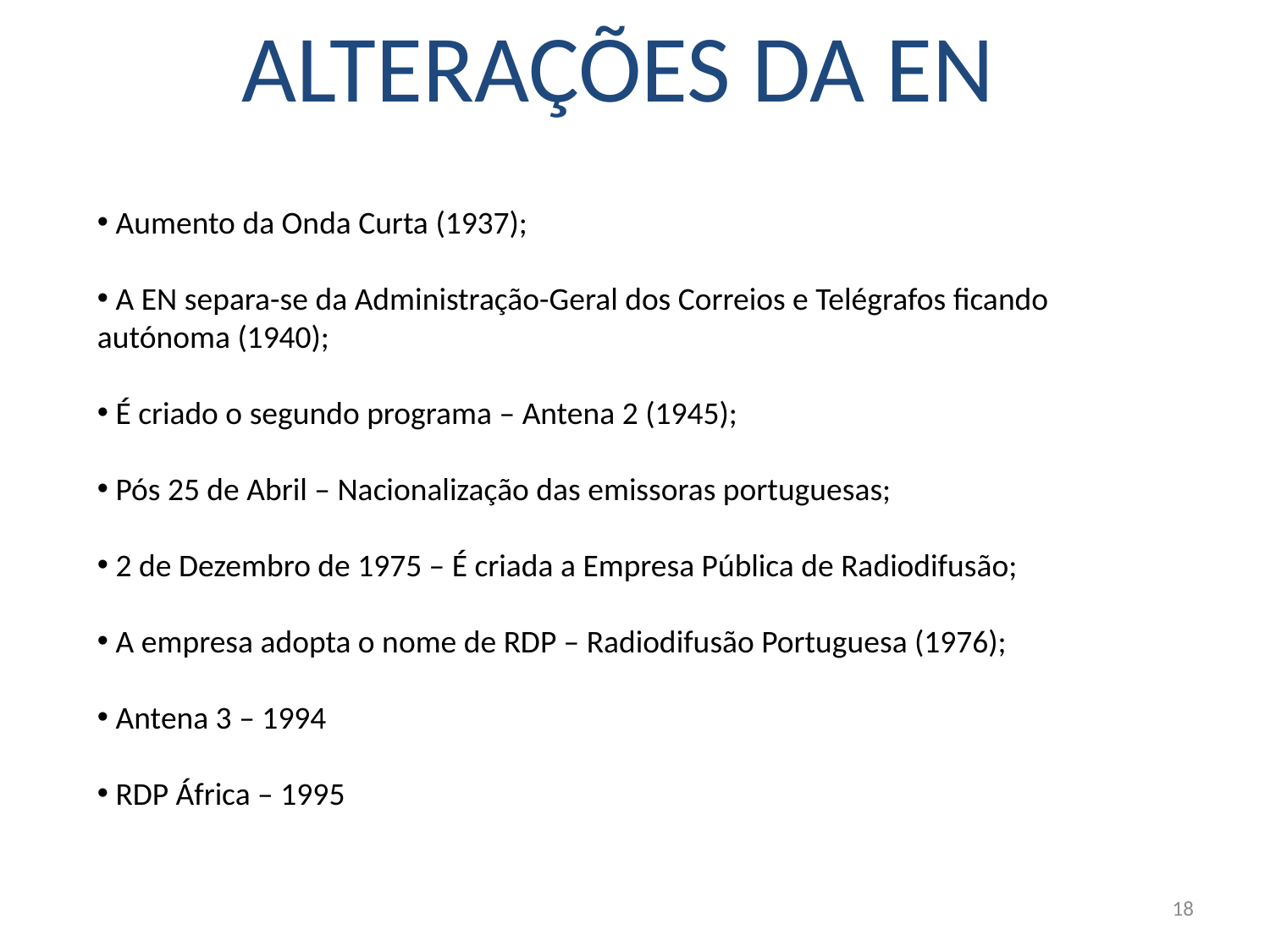

ALTERAÇÕES DA EN
 Aumento da Onda Curta (1937);

 A EN separa-se da Administração-Geral dos Correios e Telégrafos ficando autónoma (1940);

 É criado o segundo programa – Antena 2 (1945);

 Pós 25 de Abril – Nacionalização das emissoras portuguesas;

 2 de Dezembro de 1975 – É criada a Empresa Pública de Radiodifusão;

 A empresa adopta o nome de RDP – Radiodifusão Portuguesa (1976);

 Antena 3 – 1994

 RDP África – 1995
18